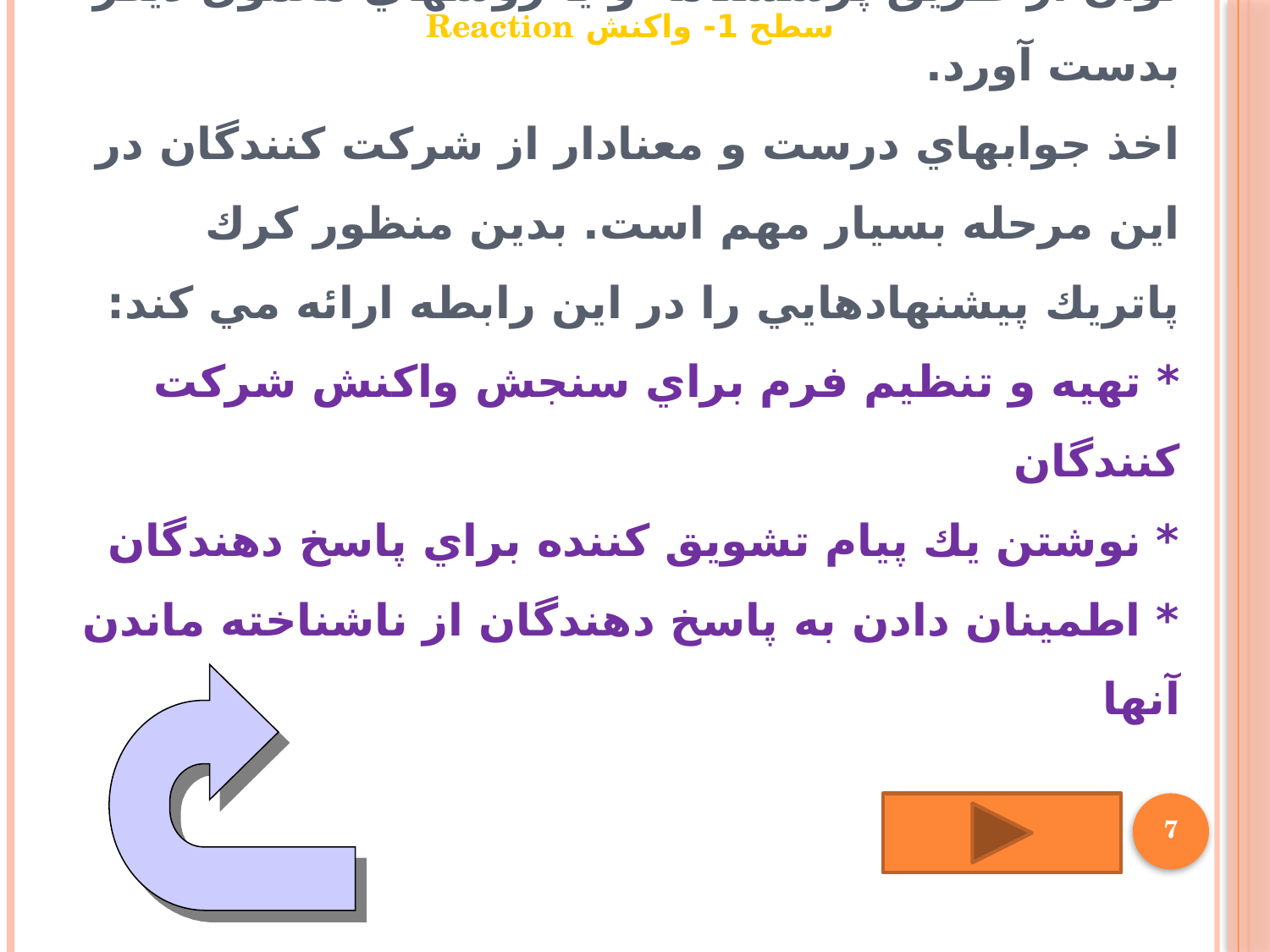

سطح 1- واکنش Reaction
# منظور از واكنش ميزان عكس العملي است كه فراگيران به كليه عوامل موثر در اجراي يك دوره آموزش از خود نشان مي دهند. اين واكنش را مي توان از طريق پرسشنامه و يا روشهاي معمول ديگر بدست آورد. اخذ جوابهاي درست و معنادار از شركت كنندگان در اين مرحله بسيار مهم است. بدين منظور كرك پاتريك پيشنهادهايي را در اين رابطه ارائه مي كند:‌ * تهيه و تنظيم فرم براي سنجش واكنش شركت كنندگان * نوشتن يك پيام تشويق كننده براي پاسخ دهندگان * اطمينان دادن به پاسخ دهندگان از ناشناخته ماندن آنها

7